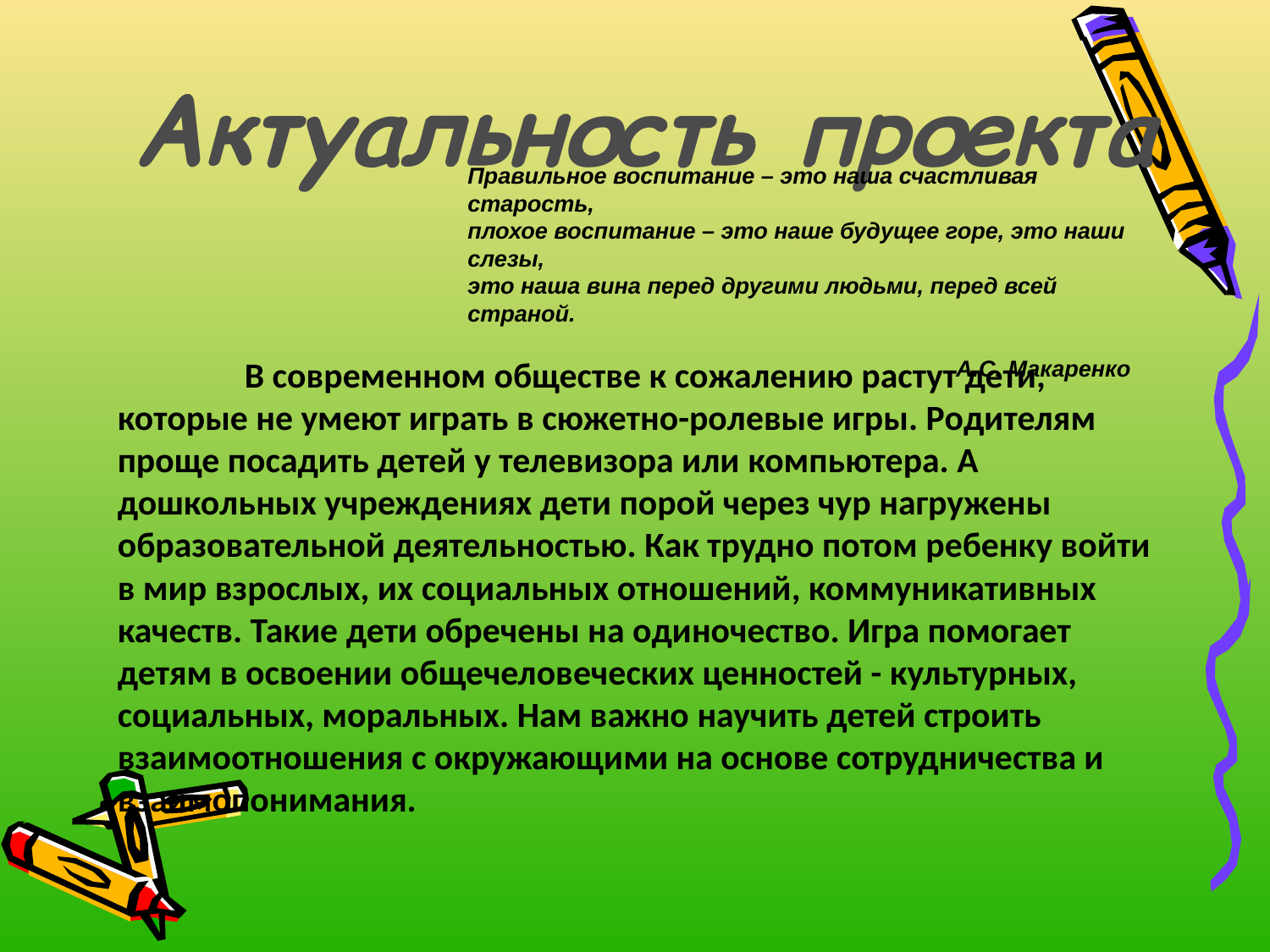

Актуальность проекта
Правильное воспитание – это наша счастливая старость,
плохое воспитание – это наше будущее горе, это наши слезы,
это наша вина перед другими людьми, перед всей страной.
А.С. Макаренко

	В современном обществе к сожалению растут дети, которые не умеют играть в сюжетно-ролевые игры. Родителям проще посадить детей у телевизора или компьютера. А дошкольных учреждениях дети порой через чур нагружены образовательной деятельностью. Как трудно потом ребенку войти в мир взрослых, их социальных отношений, коммуникативных качеств. Такие дети обречены на одиночество. Игра помогает детям в освоении общечеловеческих ценностей - культурных, социальных, моральных. Нам важно научить детей строить взаимоотношения с окружающими на основе сотрудничества и взаимопонимания.